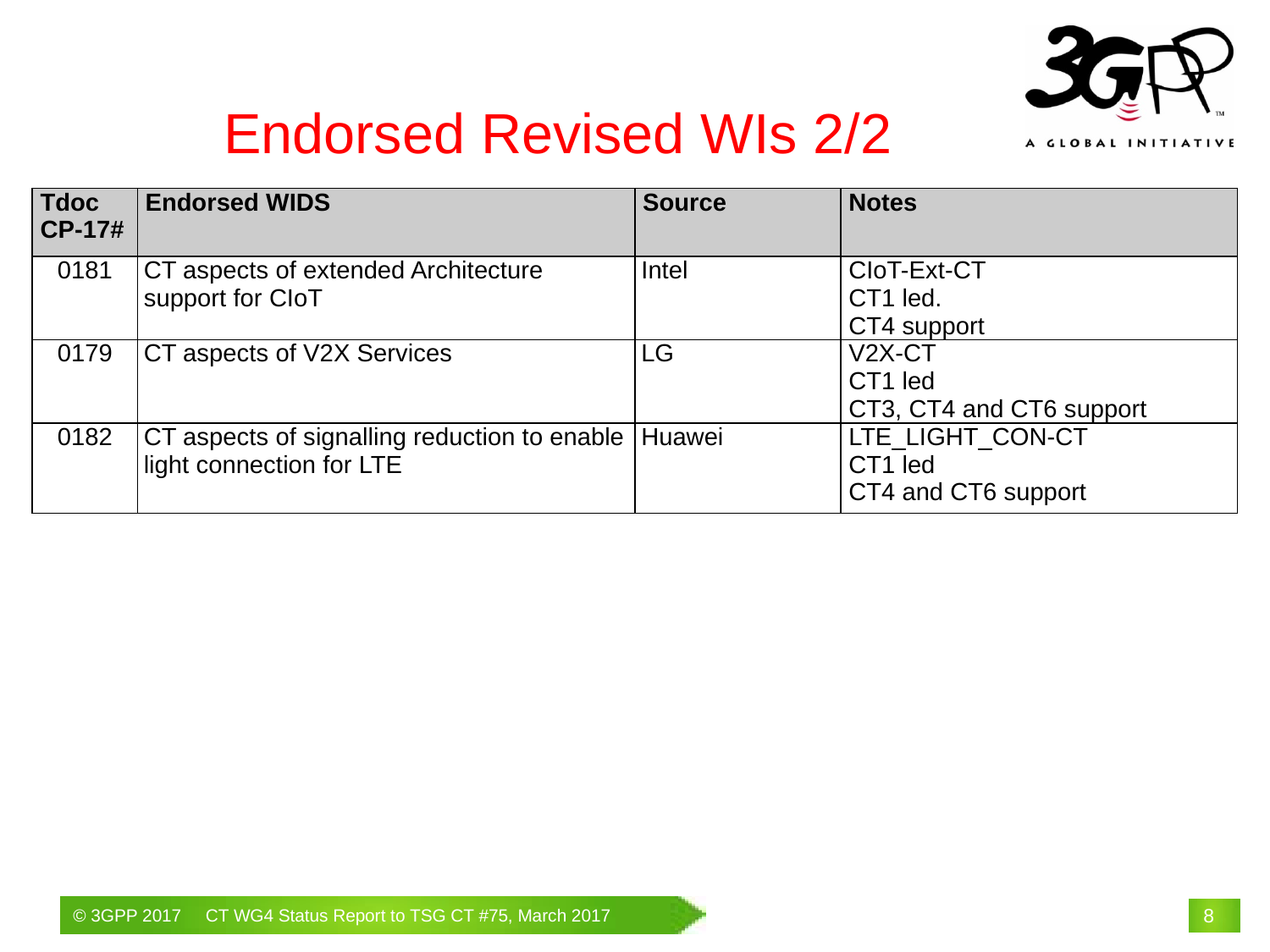

# Endorsed Revised WIs 2/2
| Tdoc CP-17# | Endorsed WIDS | Source | Notes |
| --- | --- | --- | --- |
| 0181 | CT aspects of extended Architecture support for CIoT | Intel | CIoT-Ext-CT CT1 led. CT4 support |
| 0179 | CT aspects of V2X Services | LG | V2X-CT CT1 led CT3, CT4 and CT6 support |
| 0182 | CT aspects of signalling reduction to enable light connection for LTE | Huawei | LTE\_LIGHT\_CON-CT CT1 led CT4 and CT6 support |